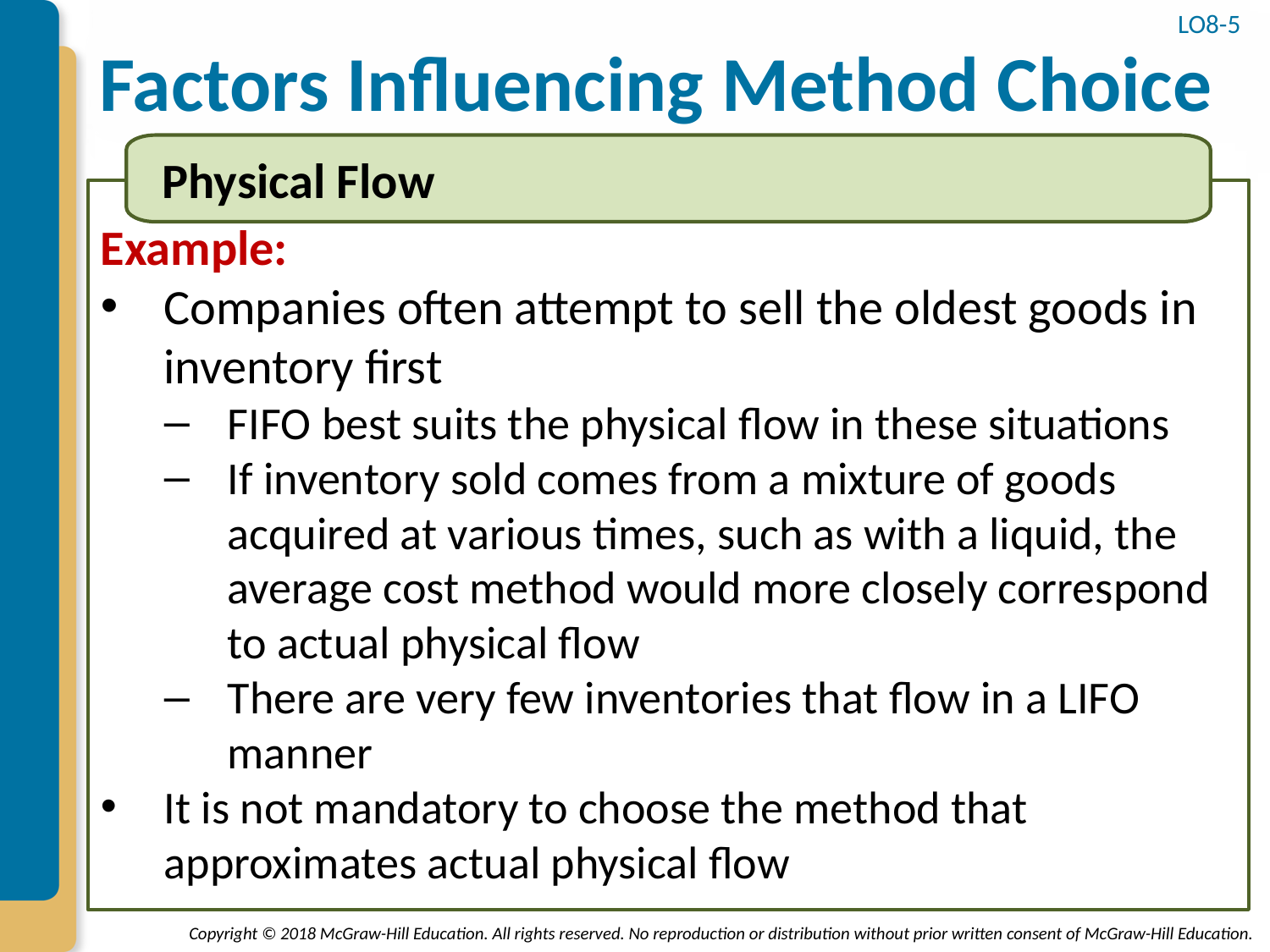

LO8-5
# Factors Influencing Method Choice
Physical Flow

Example:
Companies often attempt to sell the oldest goods in inventory first
FIFO best suits the physical flow in these situations
If inventory sold comes from a mixture of goods acquired at various times, such as with a liquid, the average cost method would more closely correspond to actual physical flow
There are very few inventories that flow in a LIFO manner
It is not mandatory to choose the method that approximates actual physical flow